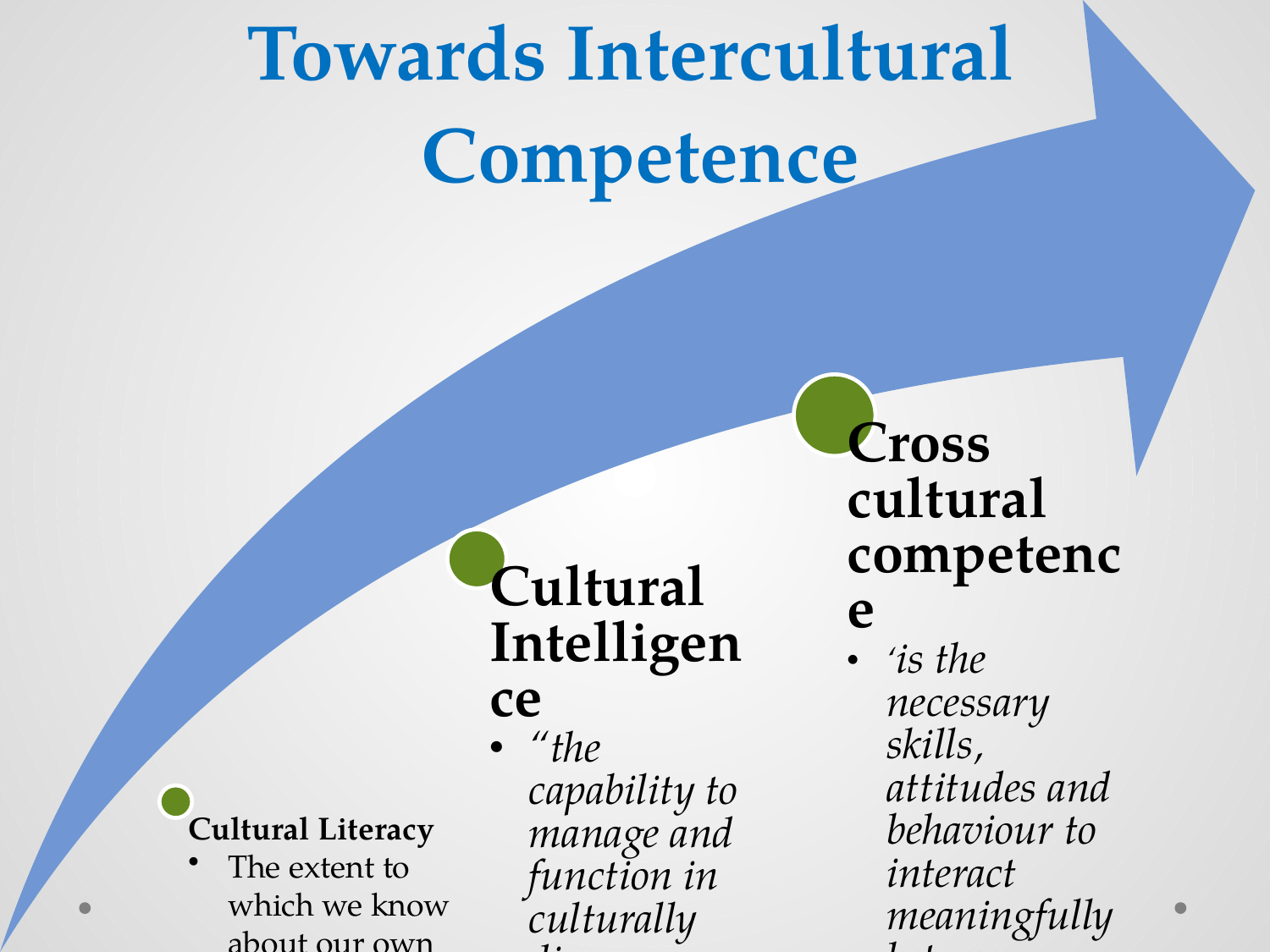

Cultural Literacy
Cultural Intelligence
Cross cultural competence
# Towards Intercultural Competence